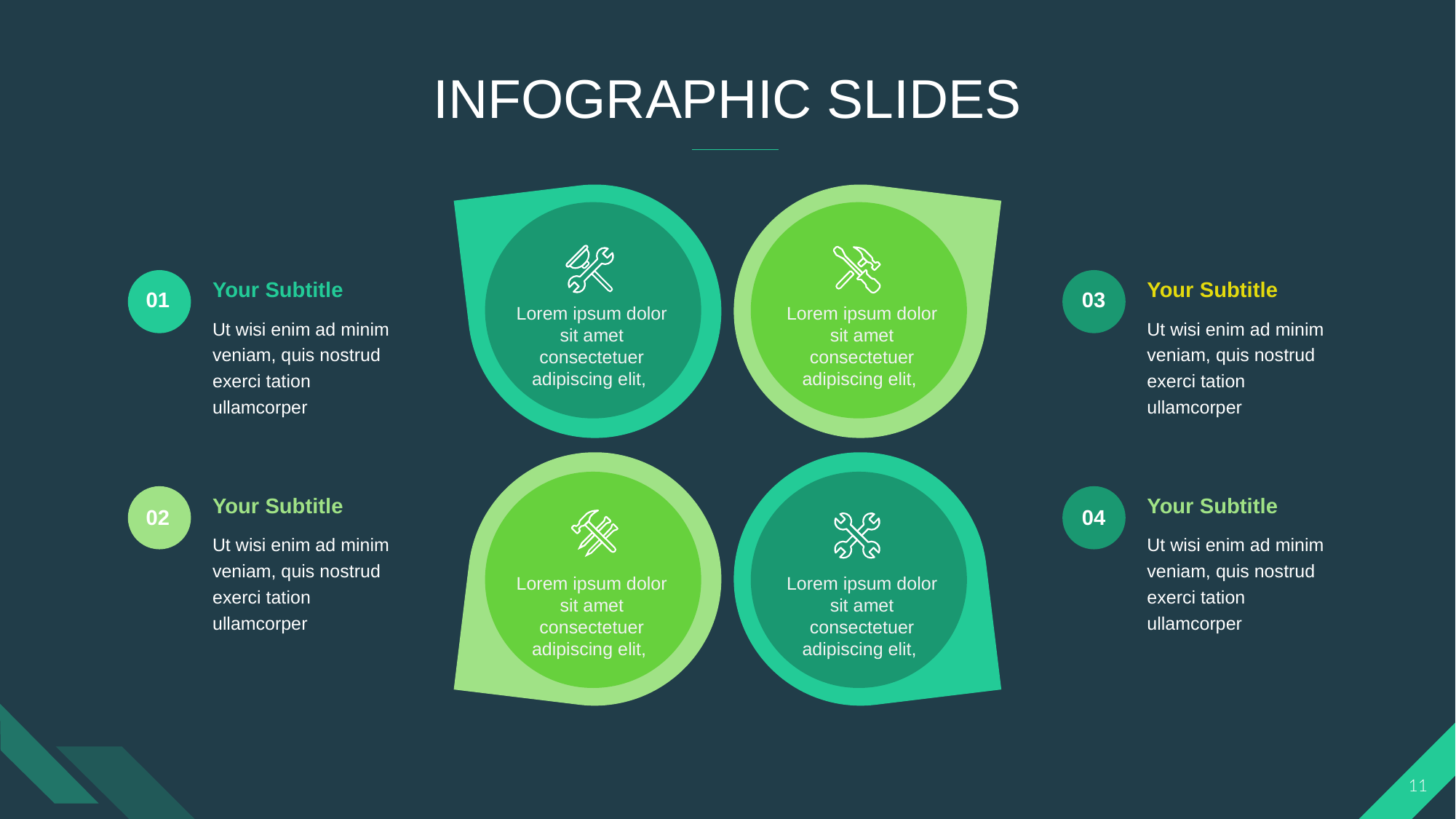

INFOGRAPHIC SLIDES

Your Subtitle
01

Your Subtitle
03
Lorem ipsum dolor sit amet consectetuer adipiscing elit,
Lorem ipsum dolor sit amet consectetuer adipiscing elit,
Ut wisi enim ad minim veniam, quis nostrud exerci tation ullamcorper
Ut wisi enim ad minim veniam, quis nostrud exerci tation ullamcorper

Your Subtitle
02

Your Subtitle
04

Ut wisi enim ad minim veniam, quis nostrud exerci tation ullamcorper
Ut wisi enim ad minim veniam, quis nostrud exerci tation ullamcorper
Lorem ipsum dolor sit amet consectetuer adipiscing elit,
Lorem ipsum dolor sit amet consectetuer adipiscing elit,